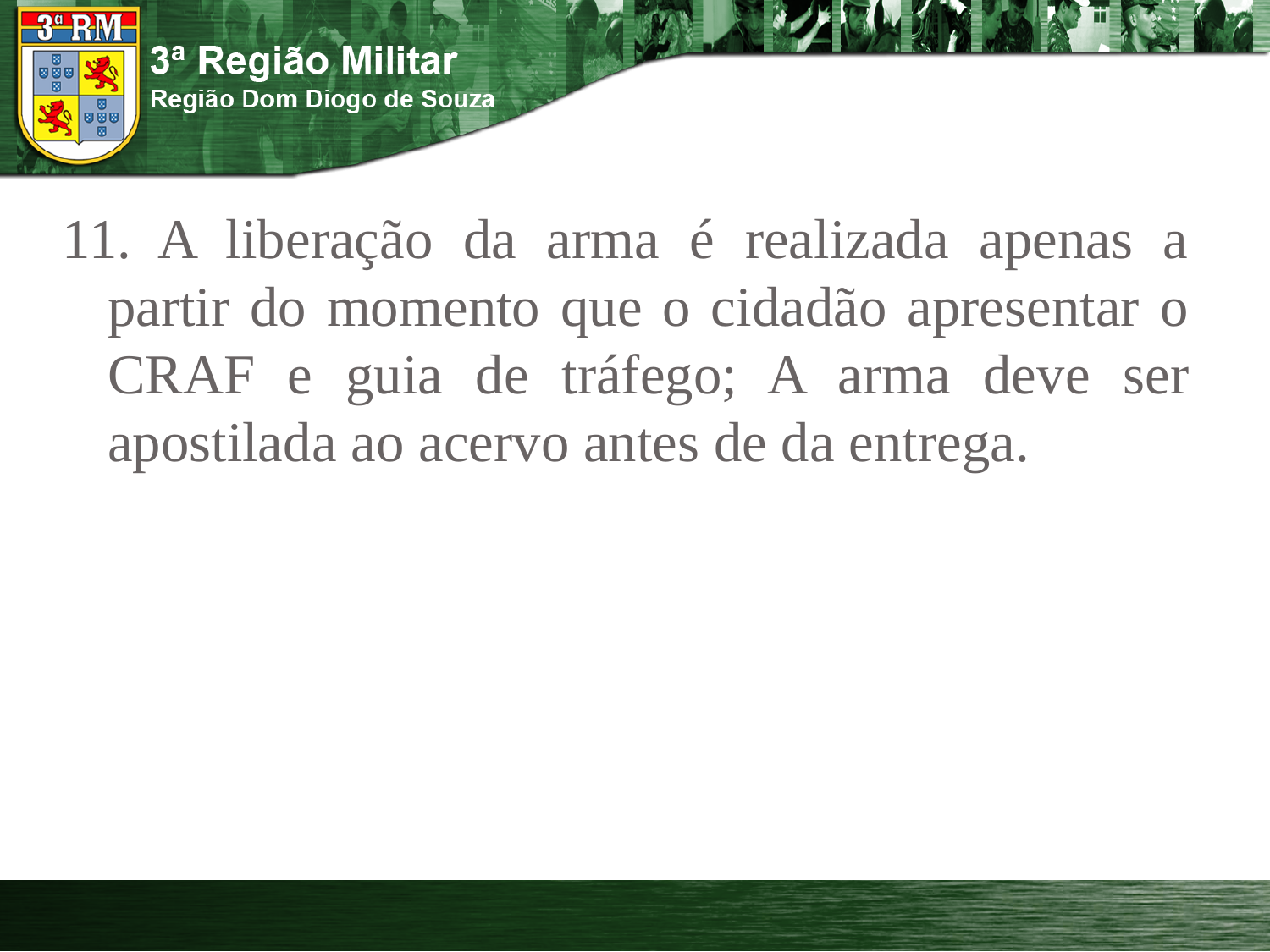

11. A liberação da arma é realizada apenas a partir do momento que o cidadão apresentar o CRAF e guia de tráfego; A arma deve ser apostilada ao acervo antes de da entrega.